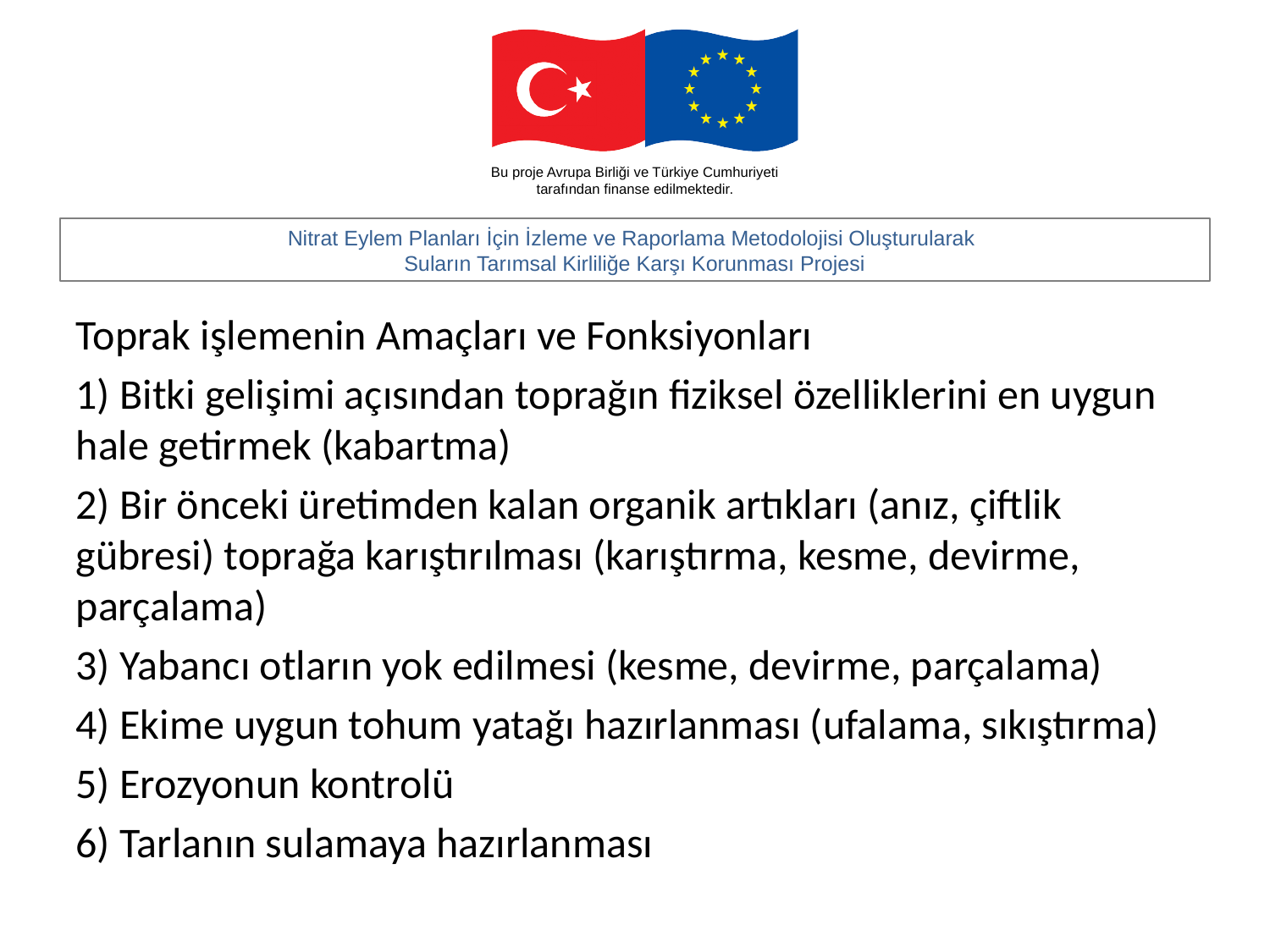

#
Toprak işlemenin Amaçları ve Fonksiyonları
1) Bitki gelişimi açısından toprağın fiziksel özelliklerini en uygun hale getirmek (kabartma)
2) Bir önceki üretimden kalan organik artıkları (anız, çiftlik gübresi) toprağa karıştırılması (karıştırma, kesme, devirme, parçalama)
3) Yabancı otların yok edilmesi (kesme, devirme, parçalama)
4) Ekime uygun tohum yatağı hazırlanması (ufalama, sıkıştırma)
5) Erozyonun kontrolü
6) Tarlanın sulamaya hazırlanması